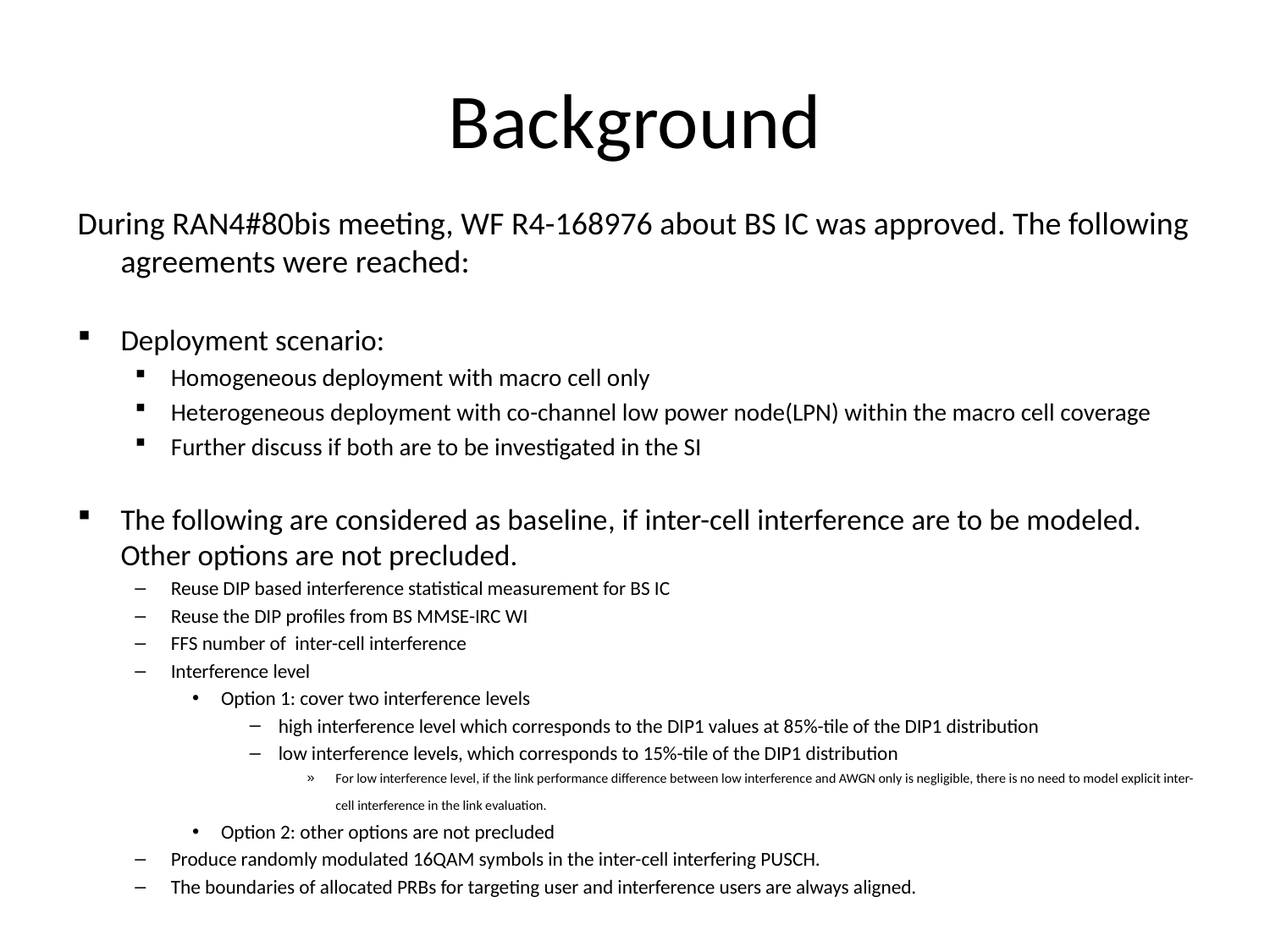

# Background
During RAN4#80bis meeting, WF R4-168976 about BS IC was approved. The following agreements were reached:

Deployment scenario:
Homogeneous deployment with macro cell only
Heterogeneous deployment with co-channel low power node(LPN) within the macro cell coverage
Further discuss if both are to be investigated in the SI

The following are considered as baseline, if inter-cell interference are to be modeled. Other options are not precluded.
Reuse DIP based interference statistical measurement for BS IC
Reuse the DIP profiles from BS MMSE-IRC WI
FFS number of  inter-cell interference
Interference level
Option 1: cover two interference levels
high interference level which corresponds to the DIP1 values at 85%-tile of the DIP1 distribution
low interference levels, which corresponds to 15%-tile of the DIP1 distribution
For low interference level, if the link performance difference between low interference and AWGN only is negligible, there is no need to model explicit inter-cell interference in the link evaluation.
Option 2: other options are not precluded
Produce randomly modulated 16QAM symbols in the inter-cell interfering PUSCH.
The boundaries of allocated PRBs for targeting user and interference users are always aligned.